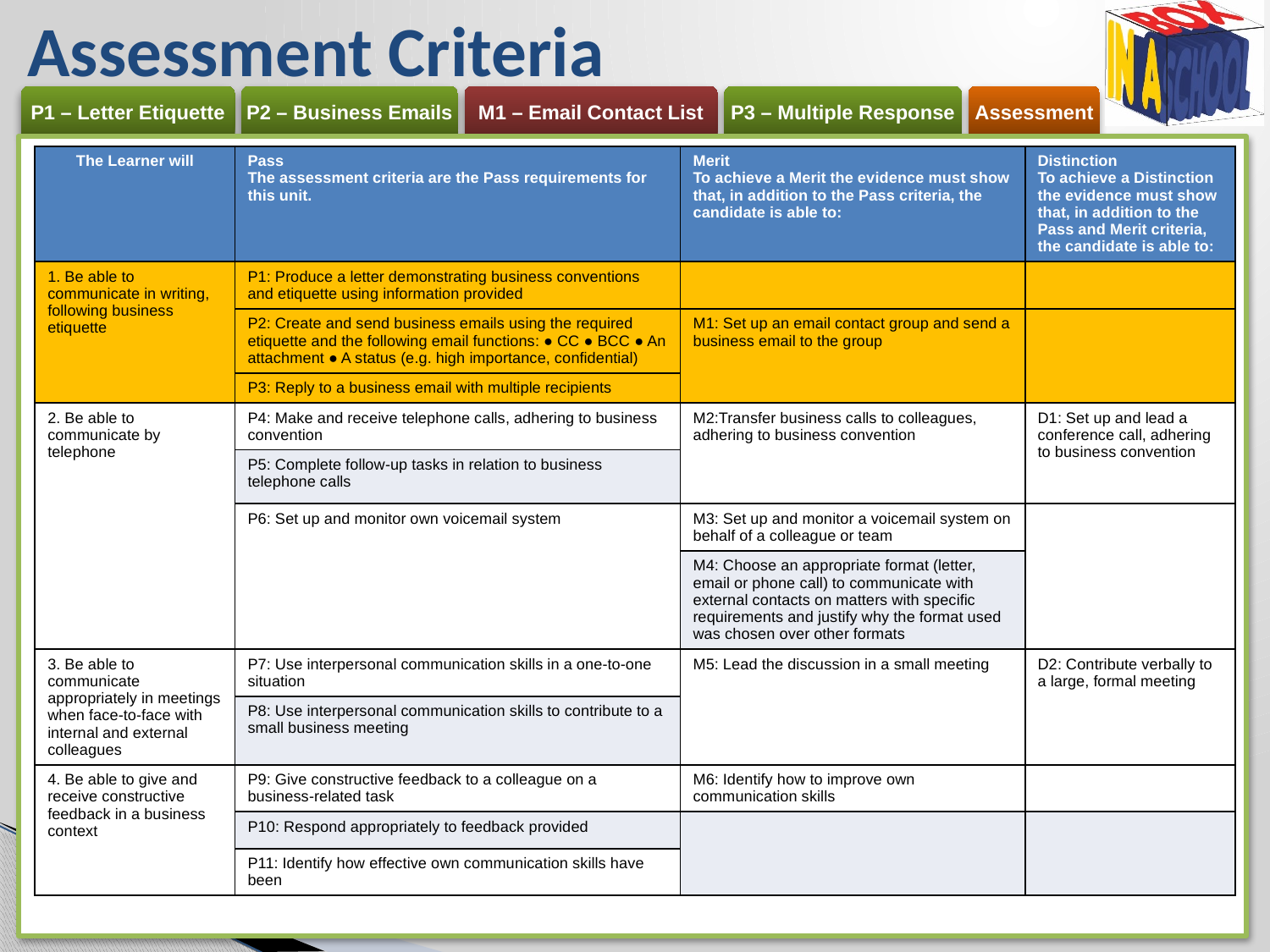

# Assessment Criteria
| The Learner will | Pass The assessment criteria are the Pass requirements for this unit. | Merit To achieve a Merit the evidence must show that, in addition to the Pass criteria, the candidate is able to: | Distinction To achieve a Distinction the evidence must show that, in addition to the Pass and Merit criteria, the candidate is able to: |
| --- | --- | --- | --- |
| 1. Be able to communicate in writing, following business etiquette | P1: Produce a letter demonstrating business conventions and etiquette using information provided |  |  |
|  | P2: Create and send business emails using the required etiquette and the following email functions: ● CC ● BCC ● An attachment ● A status (e.g. high importance, confidential) | M1: Set up an email contact group and send a business email to the group |  |
|  | P3: Reply to a business email with multiple recipients |  |  |
| 2. Be able to communicate by telephone | P4: Make and receive telephone calls, adhering to business convention | M2:Transfer business calls to colleagues, adhering to business convention | D1: Set up and lead a conference call, adhering to business convention |
|  | P5: Complete follow-up tasks in relation to business telephone calls |  |  |
|  | P6: Set up and monitor own voicemail system | M3: Set up and monitor a voicemail system on behalf of a colleague or team |  |
|  |  | M4: Choose an appropriate format (letter, email or phone call) to communicate with external contacts on matters with specific requirements and justify why the format used was chosen over other formats |  |
| 3. Be able to communicate appropriately in meetings when face-to-face with internal and external colleagues | P7: Use interpersonal communication skills in a one-to-one situation | M5: Lead the discussion in a small meeting | D2: Contribute verbally to a large, formal meeting |
|  | P8: Use interpersonal communication skills to contribute to a small business meeting |  |  |
| 4. Be able to give and receive constructive feedback in a business context | P9: Give constructive feedback to a colleague on a business-related task | M6: Identify how to improve own communication skills |  |
|  | P10: Respond appropriately to feedback provided |  |  |
|  | P11: Identify how effective own communication skills have been |  |  |